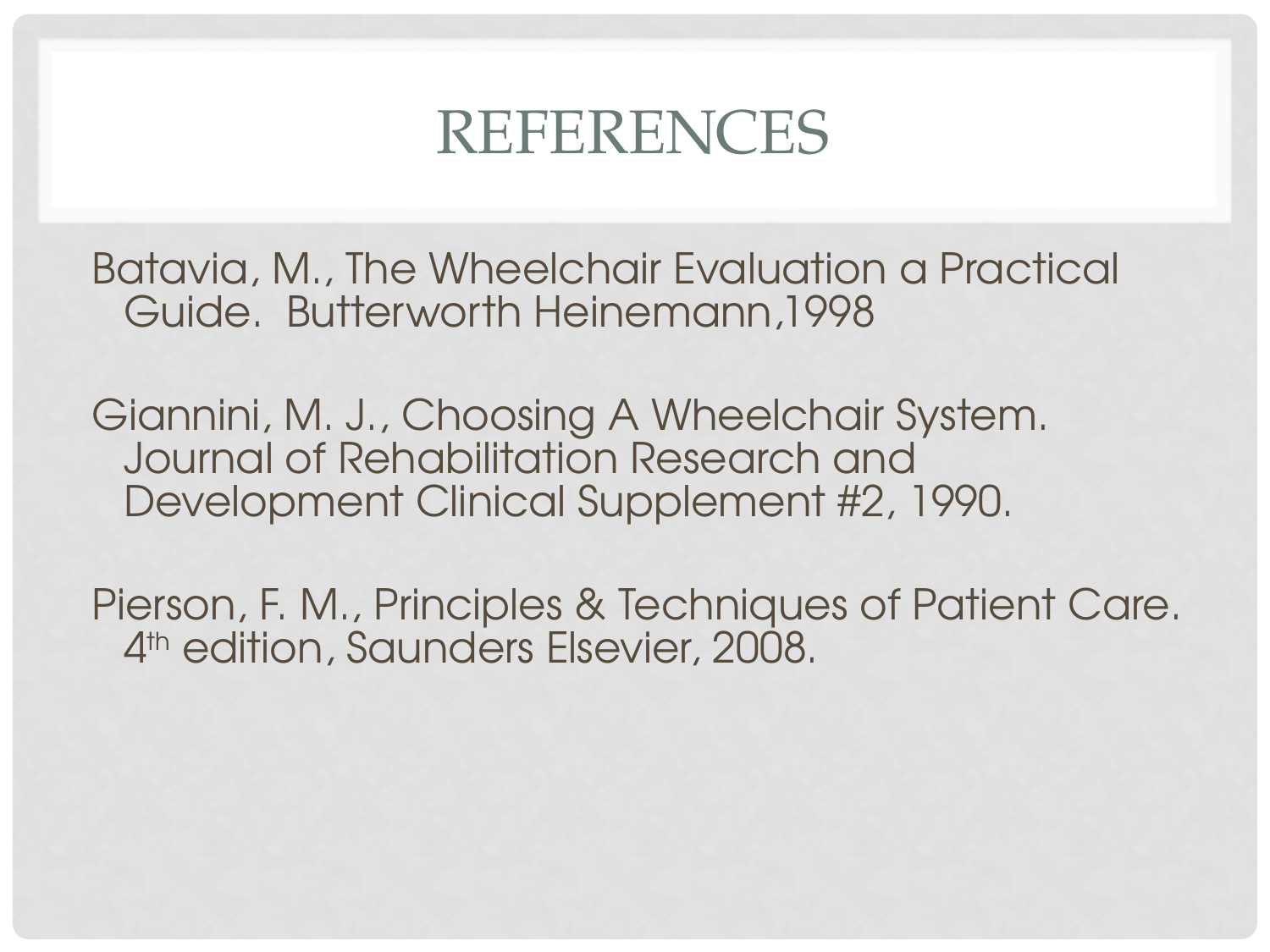

# References
Batavia, M., The Wheelchair Evaluation a Practical Guide.  Butterworth Heinemann,1998

Giannini, M. J., Choosing A Wheelchair System. Journal of Rehabilitation Research and Development Clinical Supplement #2, 1990.

Pierson, F. M., Principles & Techniques of Patient Care. 4th edition, Saunders Elsevier, 2008.